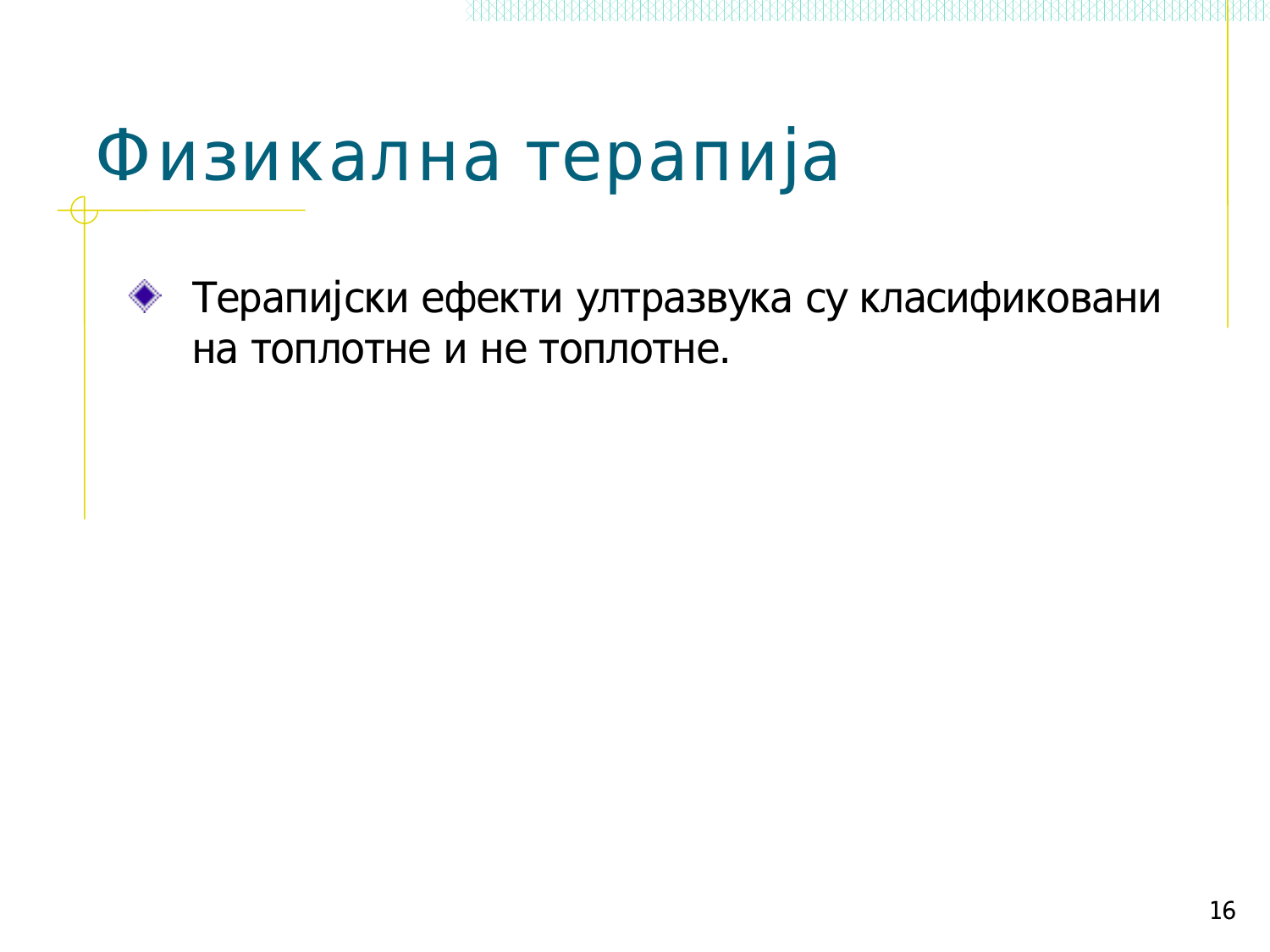

# Физикална терапија
Терапијски ефекти ултразвука су класификовани на топлотне и не топлотне.
16